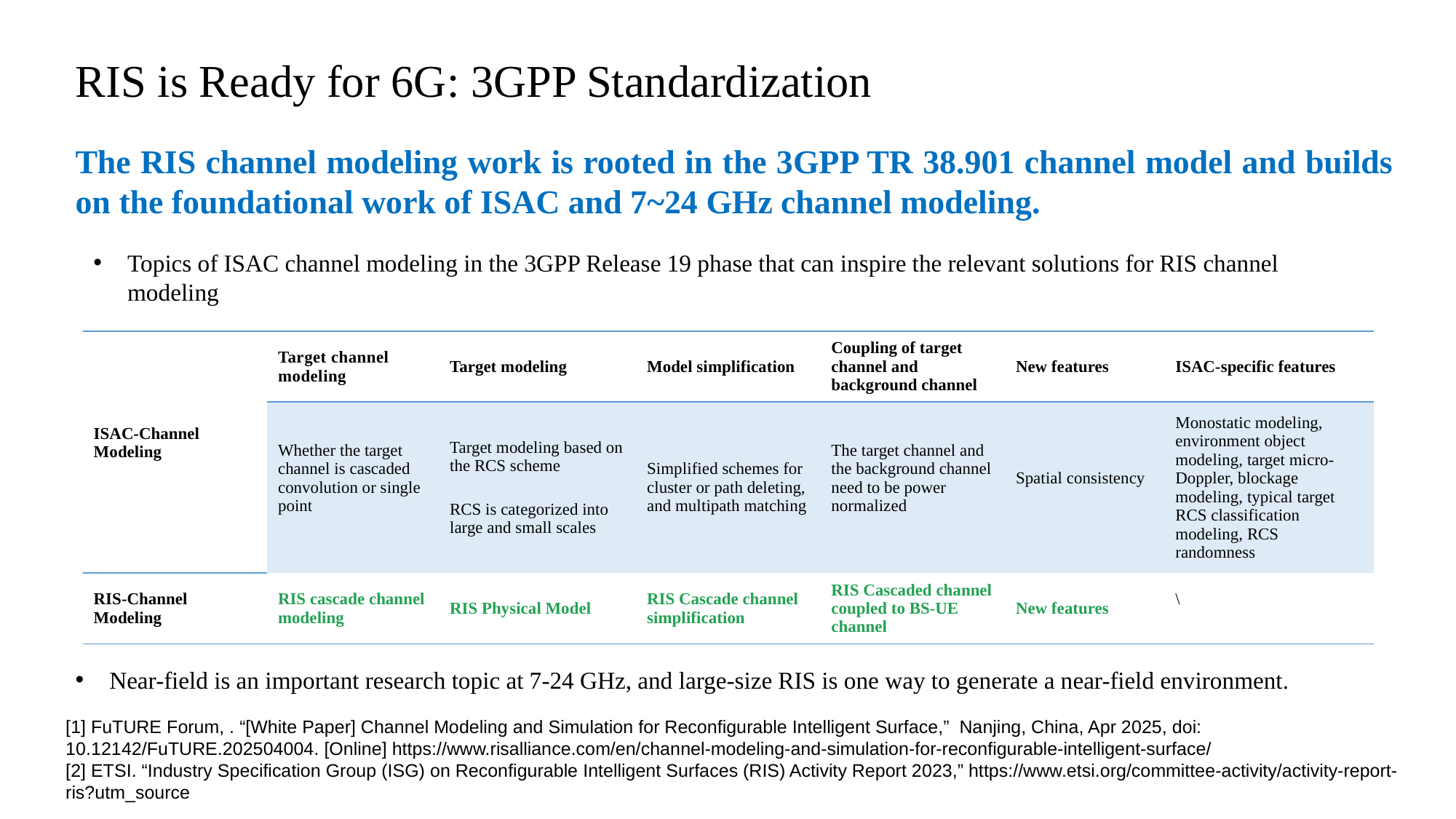

# RIS is Ready for 6G: 3GPP Standardization
The RIS channel modeling work is rooted in the 3GPP TR 38.901 channel model and builds on the foundational work of ISAC and 7~24 GHz channel modeling.
Topics of ISAC channel modeling in the 3GPP Release 19 phase that can inspire the relevant solutions for RIS channel modeling
| ISAC-Channel Modeling | Target channel modeling | Target modeling | Model simplification | Coupling of target channel and background channel | New features | ISAC-specific features |
| --- | --- | --- | --- | --- | --- | --- |
|  | Whether the target channel is cascaded convolution or single point | Target modeling based on the RCS scheme RCS is categorized into large and small scales | Simplified schemes for cluster or path deleting, and multipath matching | The target channel and the background channel need to be power normalized | Spatial consistency | Monostatic modeling, environment object modeling, target micro-Doppler, blockage modeling, typical target RCS classification modeling, RCS randomness |
| RIS-Channel Modeling | RIS cascade channel modeling | RIS Physical Model | RIS Cascade channel simplification | RIS Cascaded channel coupled to BS-UE channel | New features | \ |
Near-field is an important research topic at 7-24 GHz, and large-size RIS is one way to generate a near-field environment.
[1] FuTURE Forum, . “[White Paper] Channel Modeling and Simulation for Reconfigurable Intelligent Surface,”  Nanjing, China, Apr 2025, doi: 10.12142/FuTURE.202504004. [Online] https://www.risalliance.com/en/channel-modeling-and-simulation-for-reconfigurable-intelligent-surface/
[2] ETSI. “Industry Specification Group (ISG) on Reconfigurable Intelligent Surfaces (RIS) Activity Report 2023,” https://www.etsi.org/committee-activity/activity-report-ris?utm_source
9